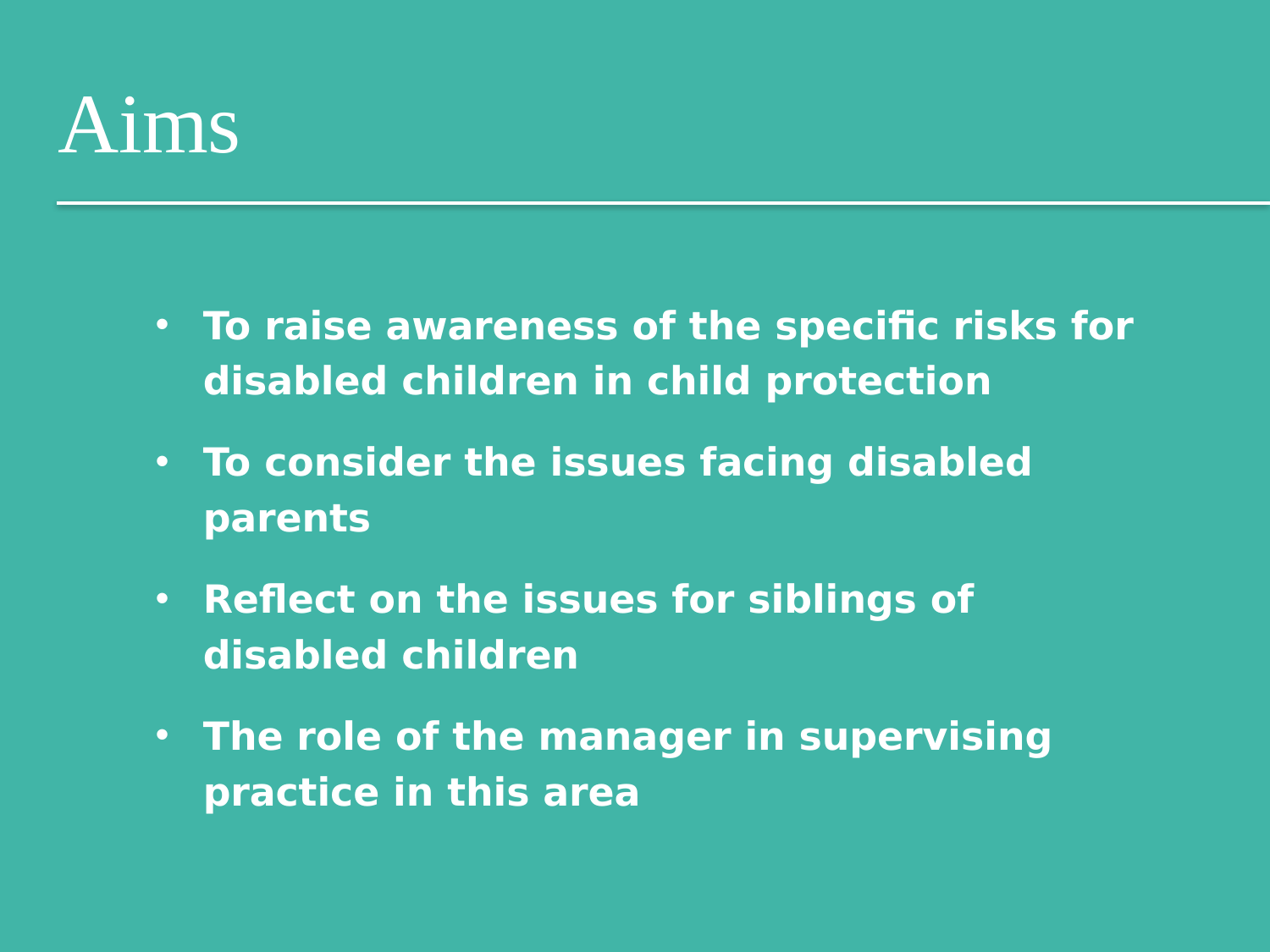

Aims
To raise awareness of the specific risks for disabled children in child protection
To consider the issues facing disabled parents
Reflect on the issues for siblings of disabled children
The role of the manager in supervising practice in this area